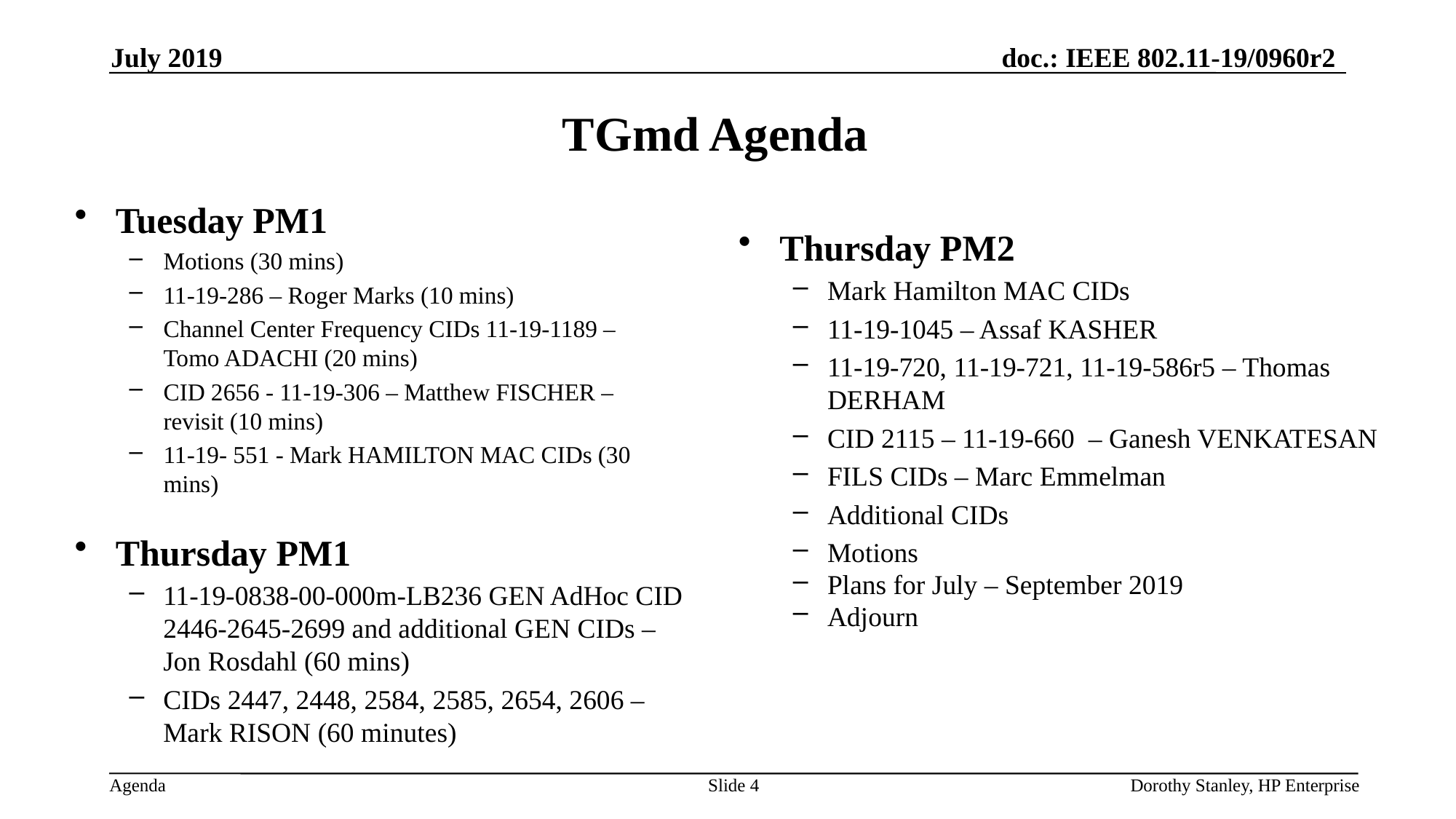

July 2019
# TGmd Agenda
Tuesday PM1
Motions (30 mins)
11-19-286 – Roger Marks (10 mins)
Channel Center Frequency CIDs 11-19-1189 – Tomo ADACHI (20 mins)
CID 2656 - 11-19-306 – Matthew FISCHER – revisit (10 mins)
11-19- 551 - Mark HAMILTON MAC CIDs (30 mins)

Thursday PM2
Mark Hamilton MAC CIDs
11-19-1045 – Assaf KASHER
11-19-720, 11-19-721, 11-19-586r5 – Thomas DERHAM
CID 2115 – 11-19-660  – Ganesh VENKATESAN
FILS CIDs – Marc Emmelman
Additional CIDs
Motions
Plans for July – September 2019
Adjourn

Thursday PM1
11-19-0838-00-000m-LB236 GEN AdHoc CID 2446-2645-2699 and additional GEN CIDs – Jon Rosdahl (60 mins)
CIDs 2447, 2448, 2584, 2585, 2654, 2606 – Mark RISON (60 minutes)

Slide 4
Dorothy Stanley, HP Enterprise